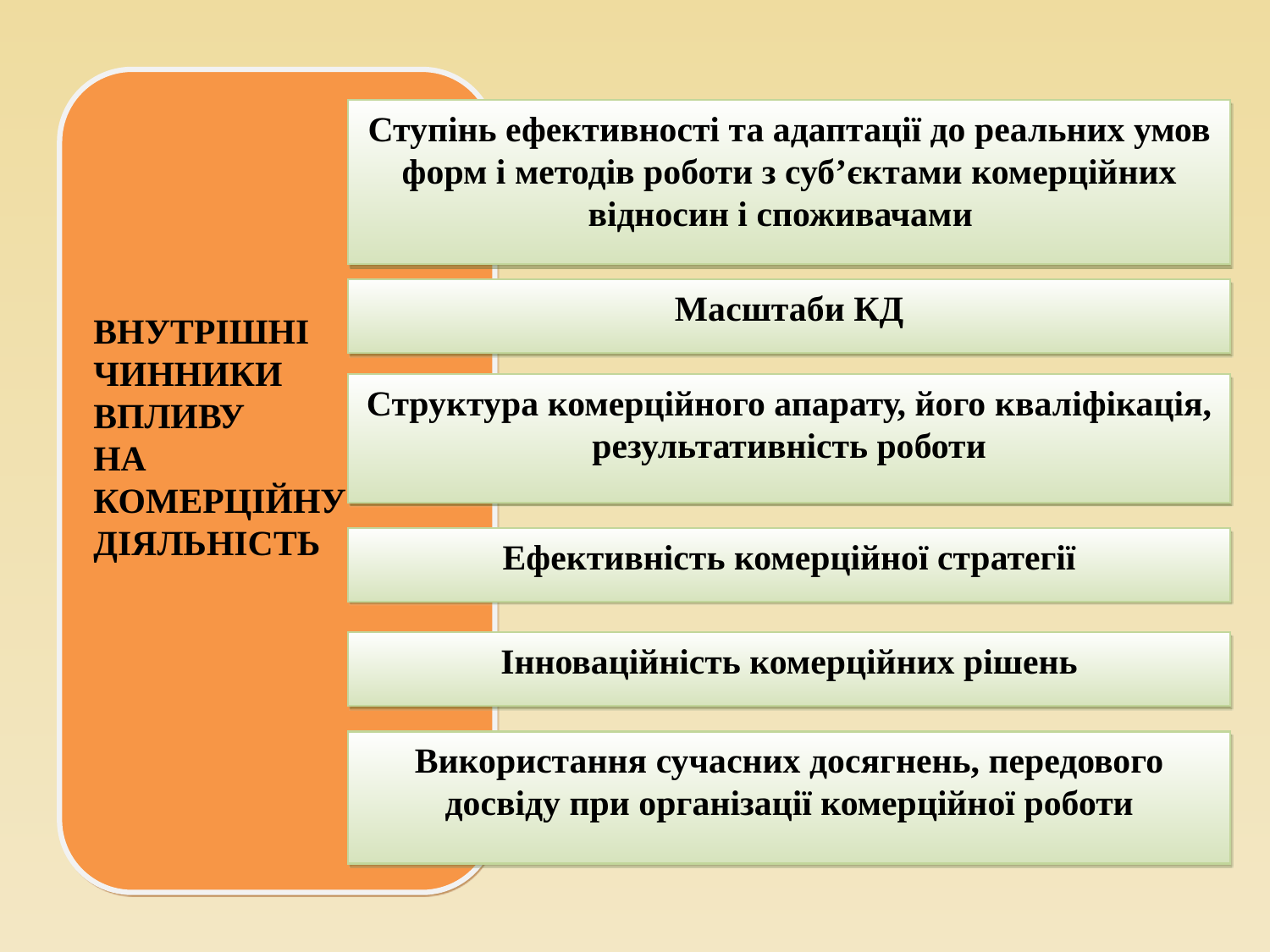

внутрішні чинники
впливу
на
комерційну діяльність
Ступінь ефективності та адаптації до реальних умов форм і методів роботи з суб’єктами комерційних відносин і споживачами
Масштаби КД
Структура комерційного апарату, його кваліфікація, результативність роботи
Ефективність комерційної стратегії
Інноваційність комерційних рішень
Використання сучасних досягнень, передового досвіду при організації комерційної роботи